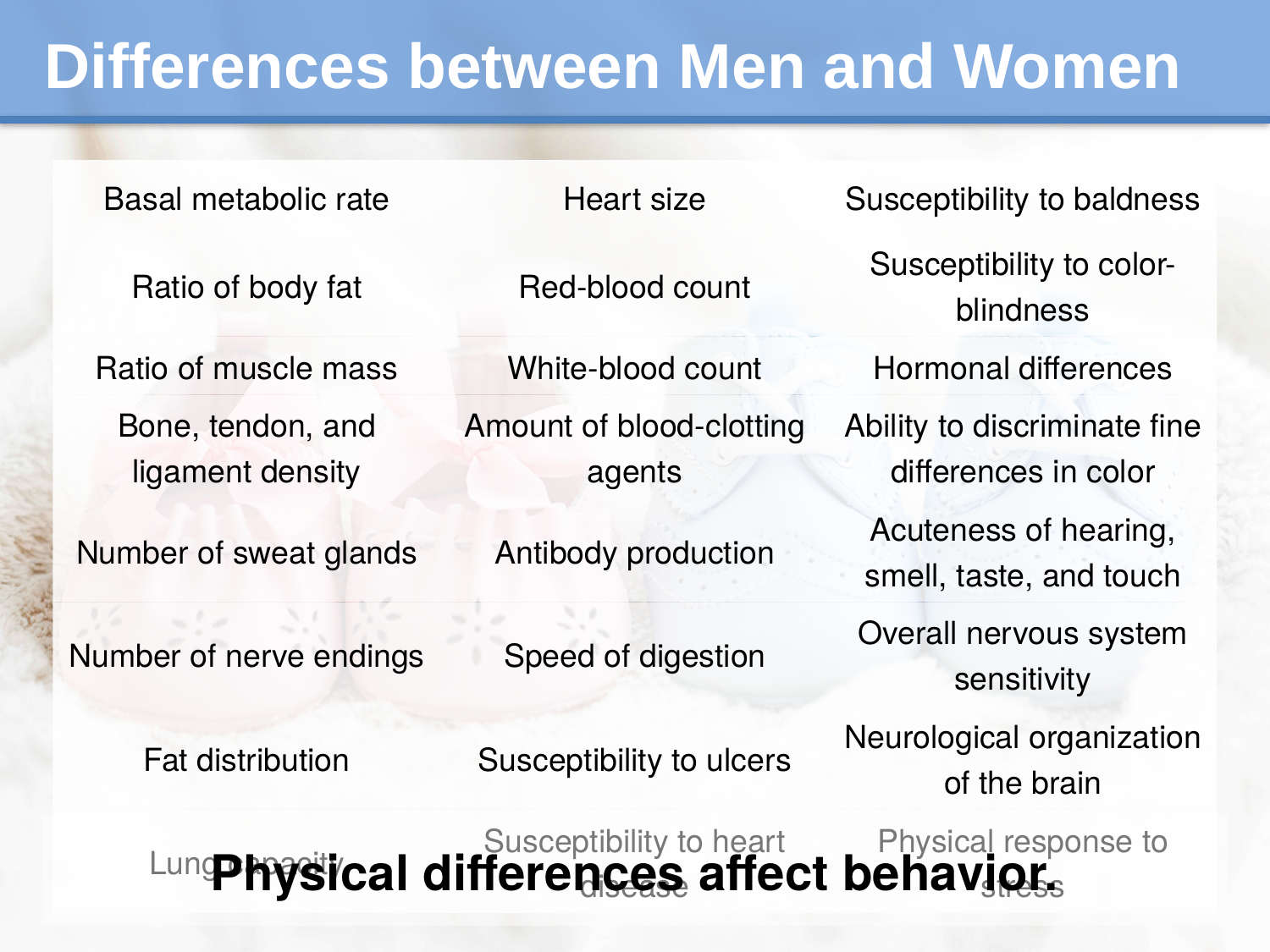

Differences between Men and Women

| Basal metabolic rate | Heart size | Susceptibility to baldness |
| --- | --- | --- |
| Ratio of body fat | Red-blood count | Susceptibility to color-blindness |
| Ratio of muscle mass | White-blood count | Hormonal differences |
| Bone, tendon, and ligament density | Amount of blood-clotting agents | Ability to discriminate fine differences in color |
| Number of sweat glands | Antibody production | Acuteness of hearing, smell, taste, and touch |
| Number of nerve endings | Speed of digestion | Overall nervous system sensitivity |
| Fat distribution | Susceptibility to ulcers | Neurological organization of the brain |
| Lung capacity | Susceptibility to heart disease | Physical response to stress |
Physical differences affect behavior.